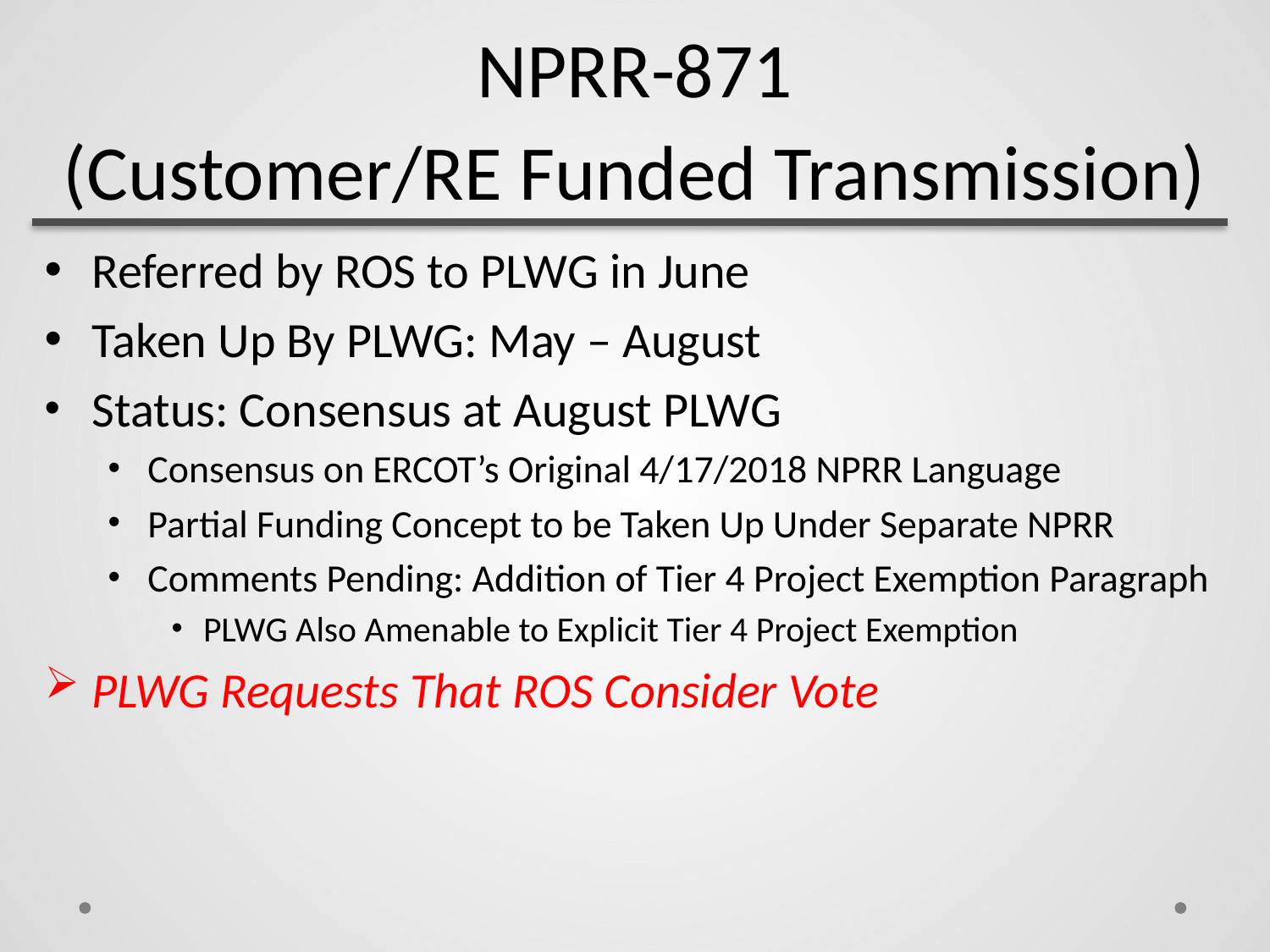

# NPRR-871 (Customer/RE Funded Transmission)
Referred by ROS to PLWG in June
Taken Up By PLWG: May – August
Status: Consensus at August PLWG
Consensus on ERCOT’s Original 4/17/2018 NPRR Language
Partial Funding Concept to be Taken Up Under Separate NPRR
Comments Pending: Addition of Tier 4 Project Exemption Paragraph
PLWG Also Amenable to Explicit Tier 4 Project Exemption
PLWG Requests That ROS Consider Vote